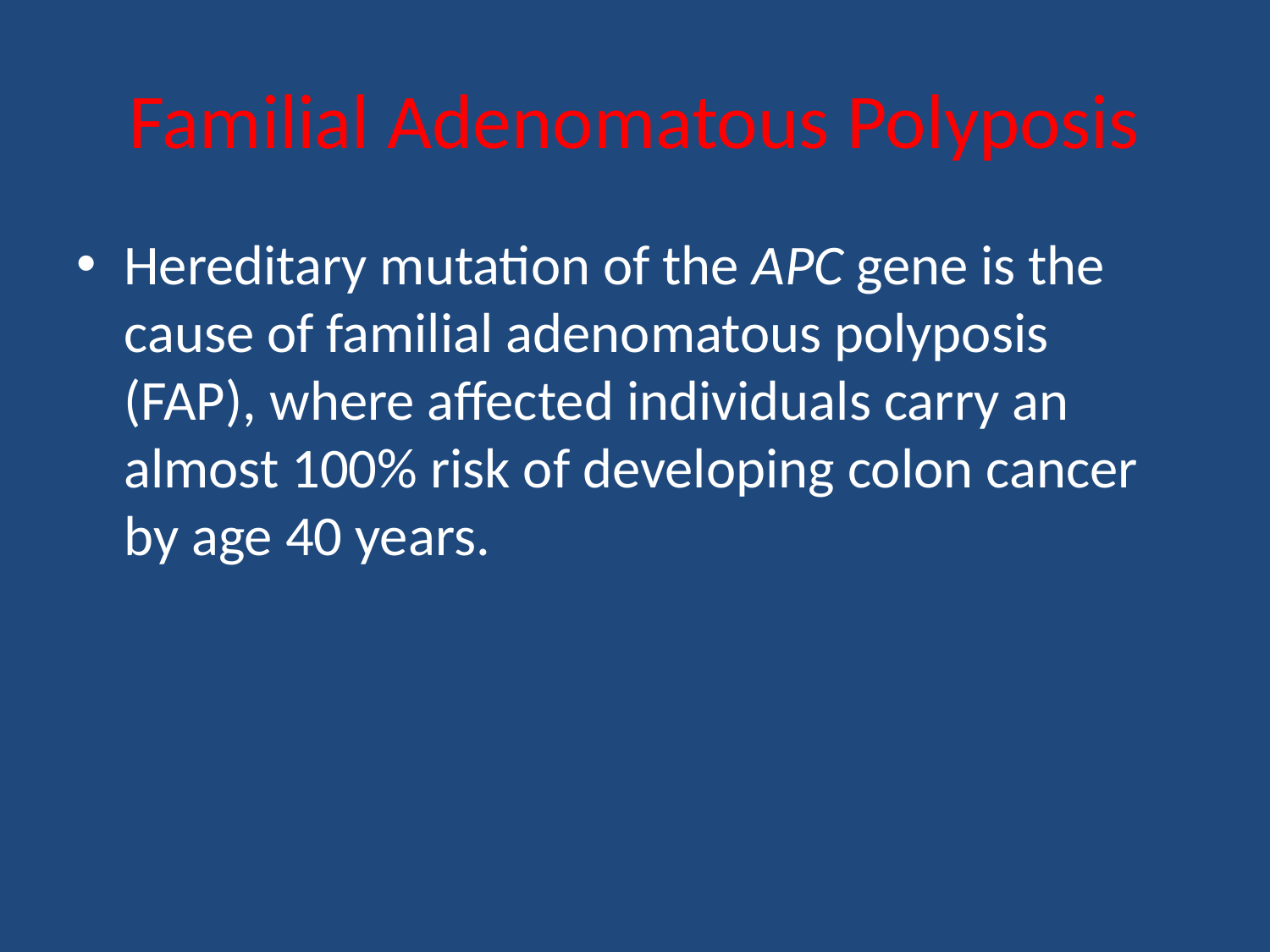

# Familial Adenomatous Polyposis
Hereditary mutation of the APC gene is the cause of familial adenomatous polyposis (FAP), where affected individuals carry an almost 100% risk of developing colon cancer by age 40 years.